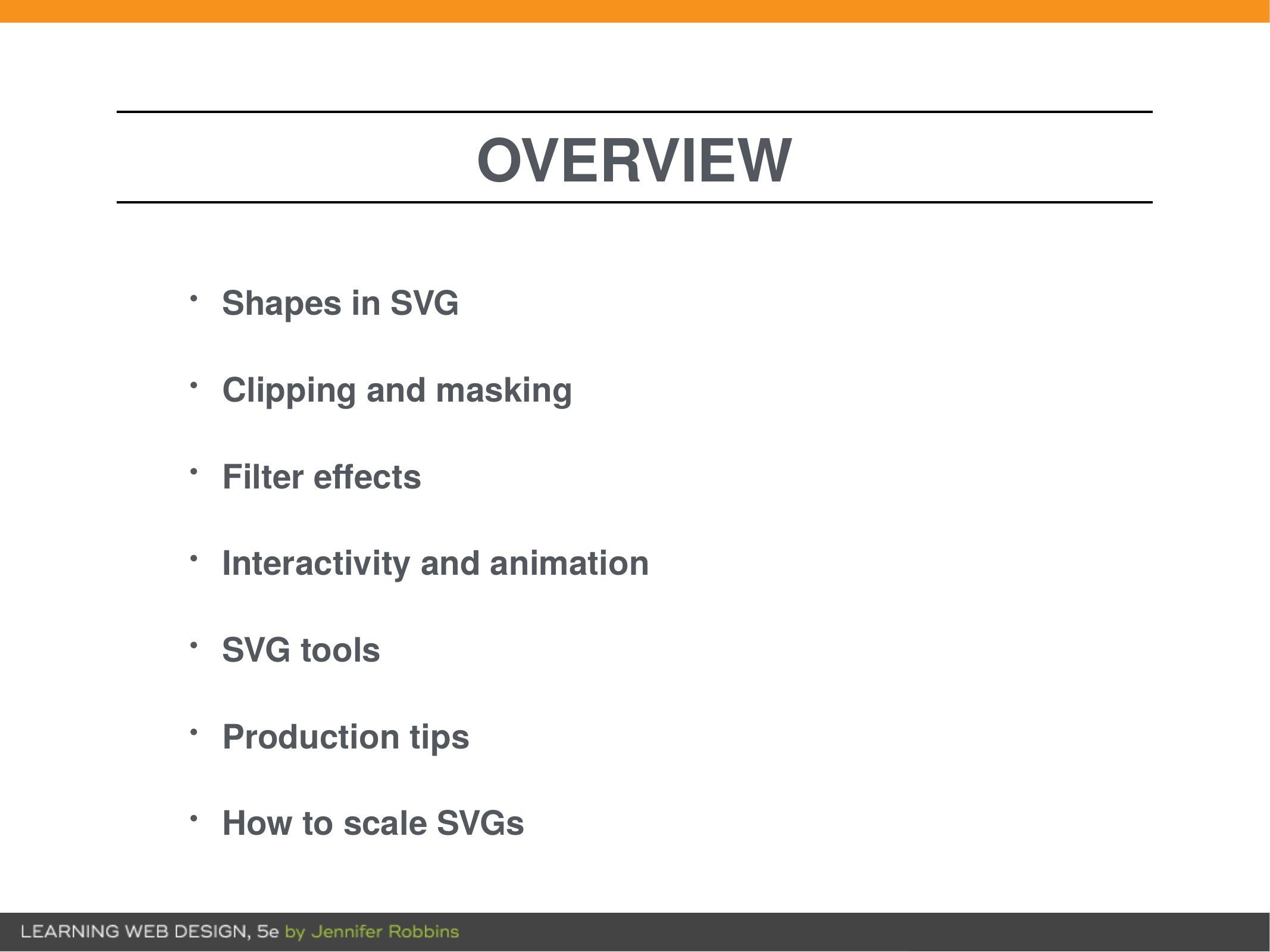

Shapes in SVG
Clipping and masking
Filter effects
Interactivity and animation
SVG tools
Production tips
How to scale SVGs